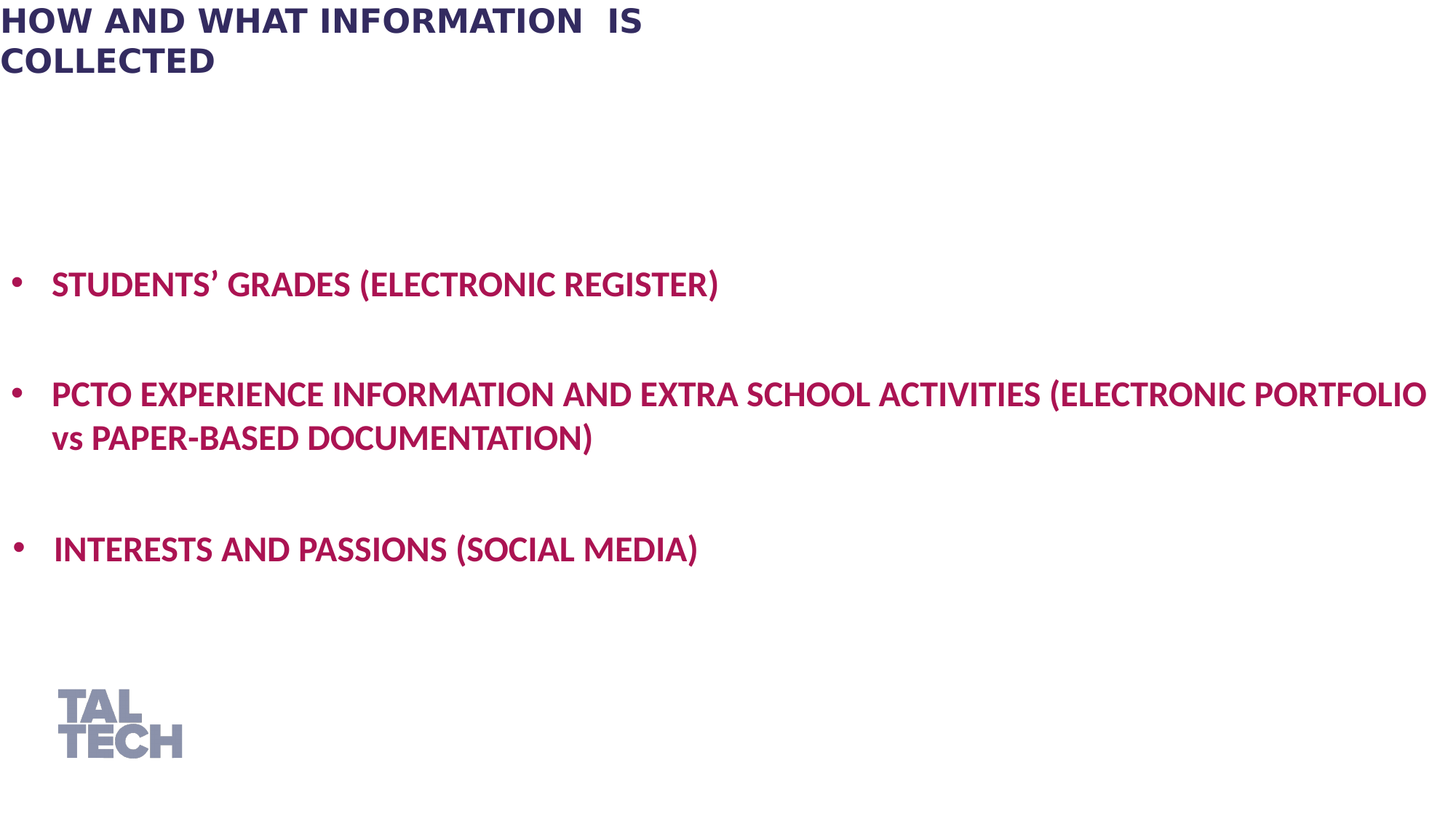

HOW AND WHAT INFORMATION  IS COLLECTED

STUDENTS’ GRADES (ELECTRONIC REGISTER)

PCTO EXPERIENCE INFORMATION AND EXTRA SCHOOL ACTIVITIES (ELECTRONIC PORTFOLIO vs PAPER-BASED DOCUMENTATION)

INTERESTS AND PASSIONS (SOCIAL MEDIA)